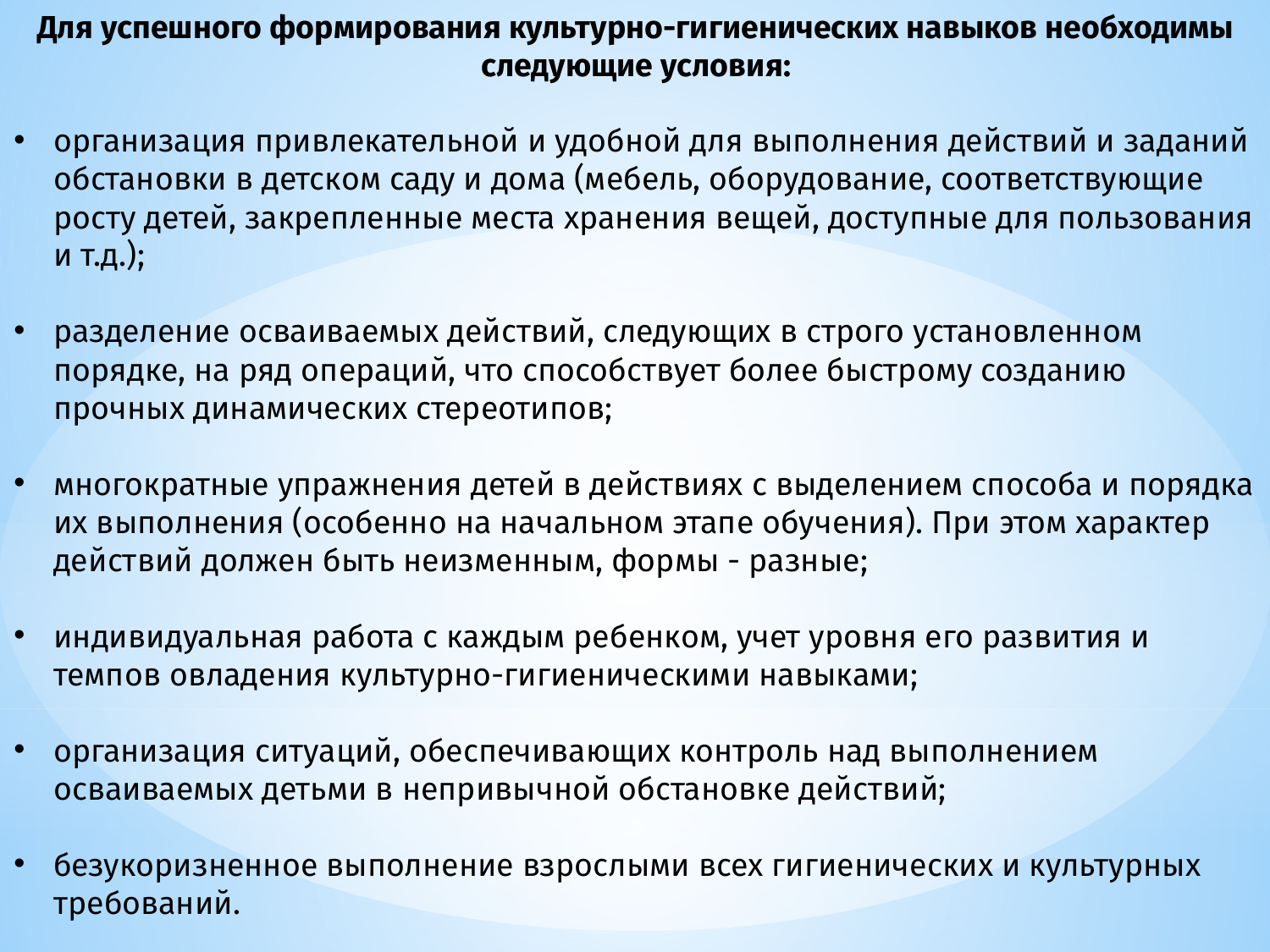

Для успешного формирования культурно-гигиенических навыков необходимы следующие условия:

организация привлекательной и удобной для выполнения действий и заданий обстановки в детском саду и дома (мебель, оборудование, соответствующие росту детей, закрепленные места хранения вещей, доступные для пользования и т.д.);

разделение осваиваемых действий, следующих в строго установленном порядке, на ряд операций, что способствует более быстрому созданию прочных динамических стереотипов;

многократные упражнения детей в действиях с выделением способа и порядка их выполнения (особенно на начальном этапе обучения). При этом характер действий должен быть неизменным, формы - разные;

индивидуальная работа с каждым ребенком, учет уровня его развития и темпов овладения культурно-гигиеническими навыками;

организация ситуаций, обеспечивающих контроль над выполнением осваиваемых детьми в непривычной обстановке действий;

безукоризненное выполнение взрослыми всех гигиенических и культурных требований.